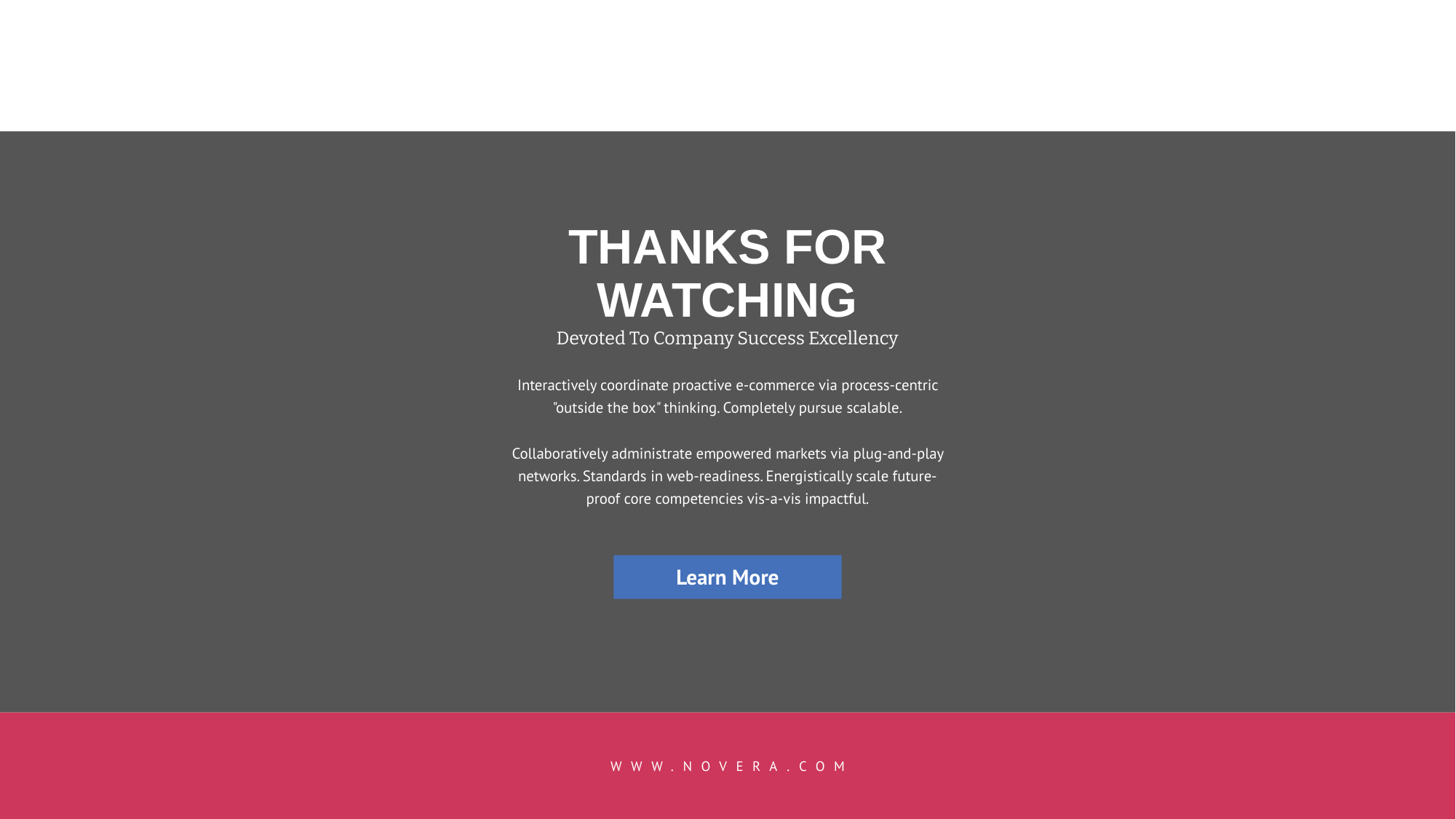

THANKS FOR
WATCHING
Devoted To Company Success Excellency
Interactively coordinate proactive e-commerce via process-centric "outside the box" thinking. Completely pursue scalable.

Collaboratively administrate empowered markets via plug-and-play networks. Standards in web-readiness. Energistically scale future-proof core competencies vis-a-vis impactful.

Learn More

WWW.NOVERA.COM